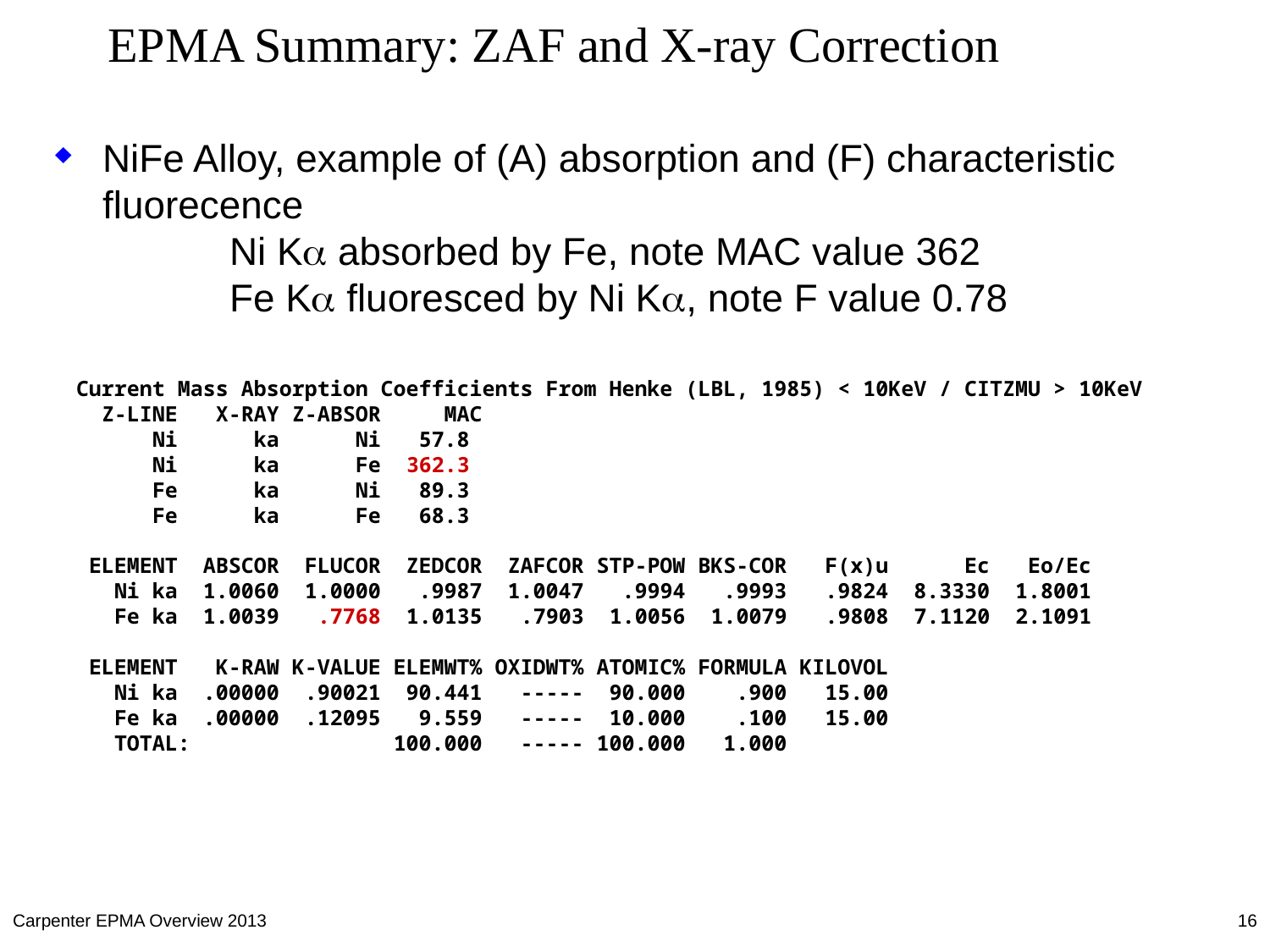

EPMA Summary: ZAF and X-ray Correction
NiFe Alloy, example of (A) absorption and (F) characteristic fluorecence
	Ni Kα absorbed by Fe, note MAC value 362
	Fe Kα fluoresced by Ni Kα, note F value 0.78
Current Mass Absorption Coefficients From Henke (LBL, 1985) < 10KeV / CITZMU > 10KeV
  Z-LINE   X-RAY Z-ABSOR     MAC
      Ni      ka      Ni   57.8
      Ni      ka      Fe  362.3
      Fe      ka      Ni   89.3
      Fe      ka      Fe   68.3

 ELEMENT  ABSCOR  FLUCOR  ZEDCOR  ZAFCOR STP-POW BKS-COR   F(x)u      Ec   Eo/Ec
   Ni ka  1.0060  1.0000   .9987  1.0047   .9994   .9993   .9824  8.3330  1.8001
   Fe ka  1.0039   .7768  1.0135   .7903  1.0056  1.0079   .9808  7.1120  2.1091

 ELEMENT   K-RAW K-VALUE ELEMWT% OXIDWT% ATOMIC% FORMULA KILOVOL
   Ni ka  .00000  .90021  90.441   -----  90.000    .900   15.00
   Fe ka  .00000  .12095   9.559   -----  10.000    .100   15.00
   TOTAL:                100.000   ----- 100.000   1.000

Carpenter EPMA Overview 2013
16